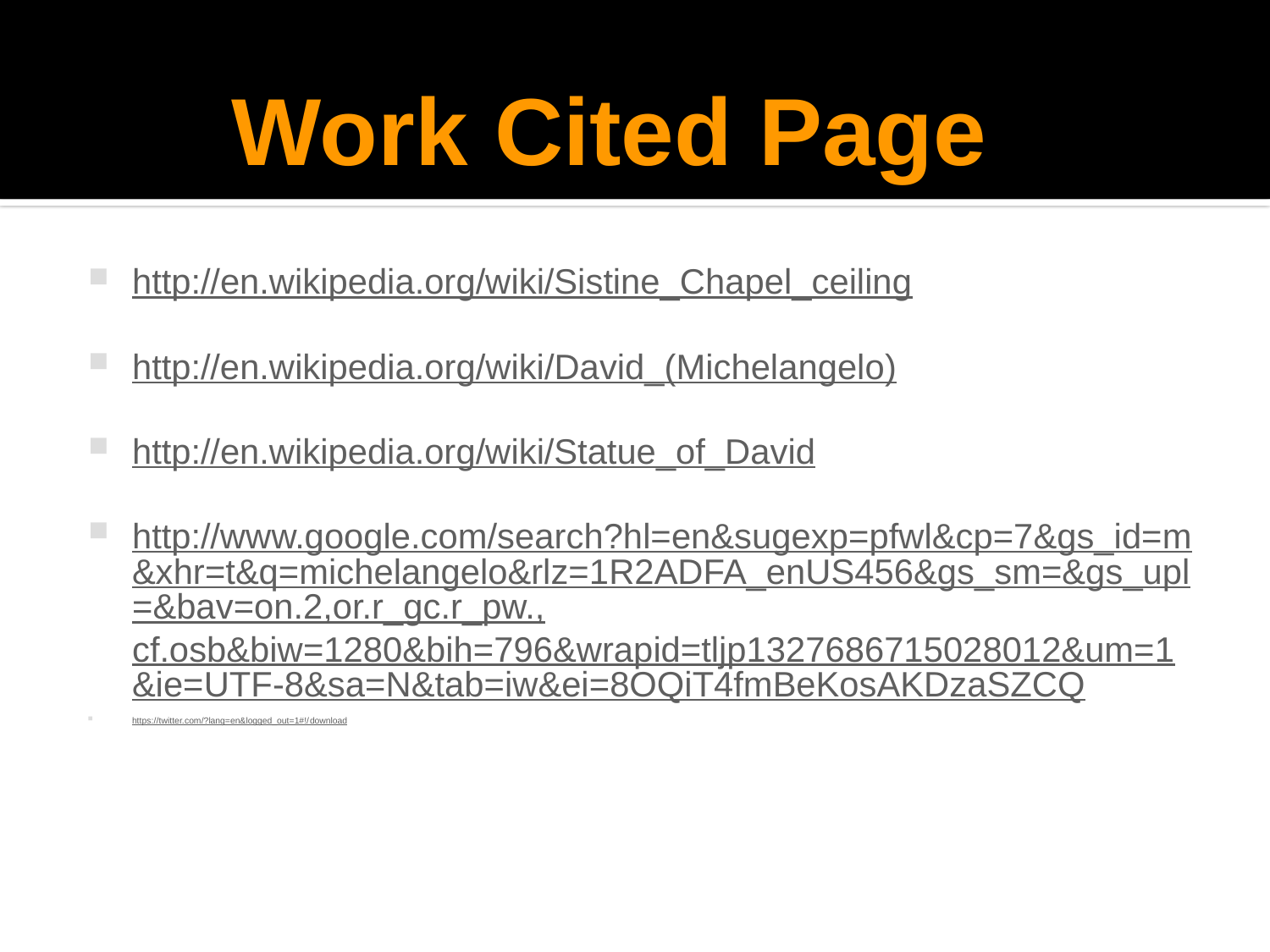

Work Cited Page
http://en.wikipedia.org/wiki/Sistine_Chapel_ceiling

http://en.wikipedia.org/wiki/David_(Michelangelo)

http://en.wikipedia.org/wiki/Statue_of_David

http://www.google.com/search?hl=en&sugexp=pfwl&cp=7&gs_id=m&xhr=t&q=michelangelo&rlz=1R2ADFA_enUS456&gs_sm=&gs_upl=&bav=on.2,or.r_gc.r_pw.,cf.osb&biw=1280&bih=796&wrapid=tljp1327686715028012&um=1&ie=UTF-8&sa=N&tab=iw&ei=8OQiT4fmBeKosAKDzaSZCQ

https://twitter.com/?lang=en&logged_out=1#!/download